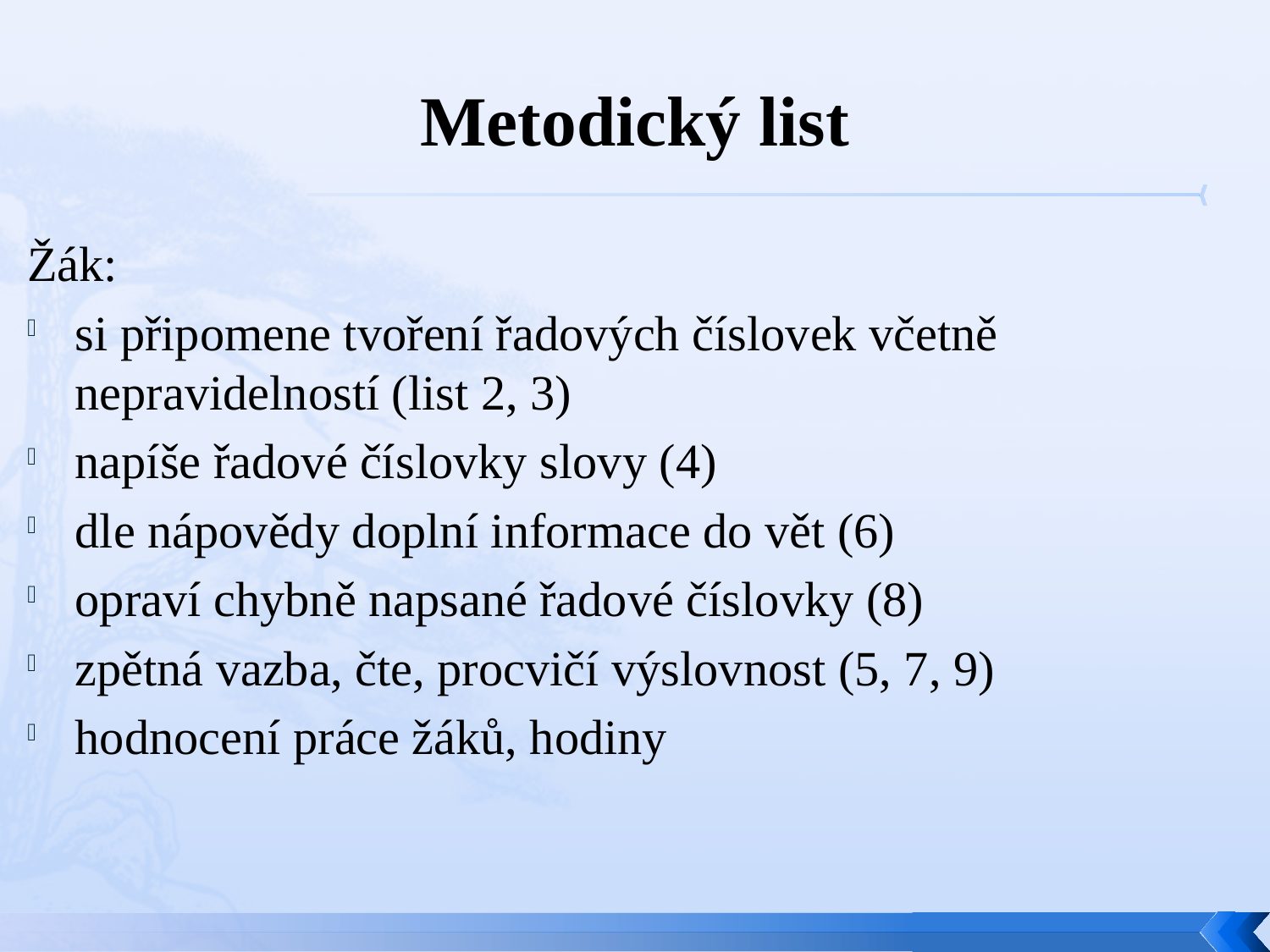

# Metodický list
Žák:
si připomene tvoření řadových číslovek včetně nepravidelností (list 2, 3)
napíše řadové číslovky slovy (4)
dle nápovědy doplní informace do vět (6)
opraví chybně napsané řadové číslovky (8)
zpětná vazba, čte, procvičí výslovnost (5, 7, 9)
hodnocení práce žáků, hodiny